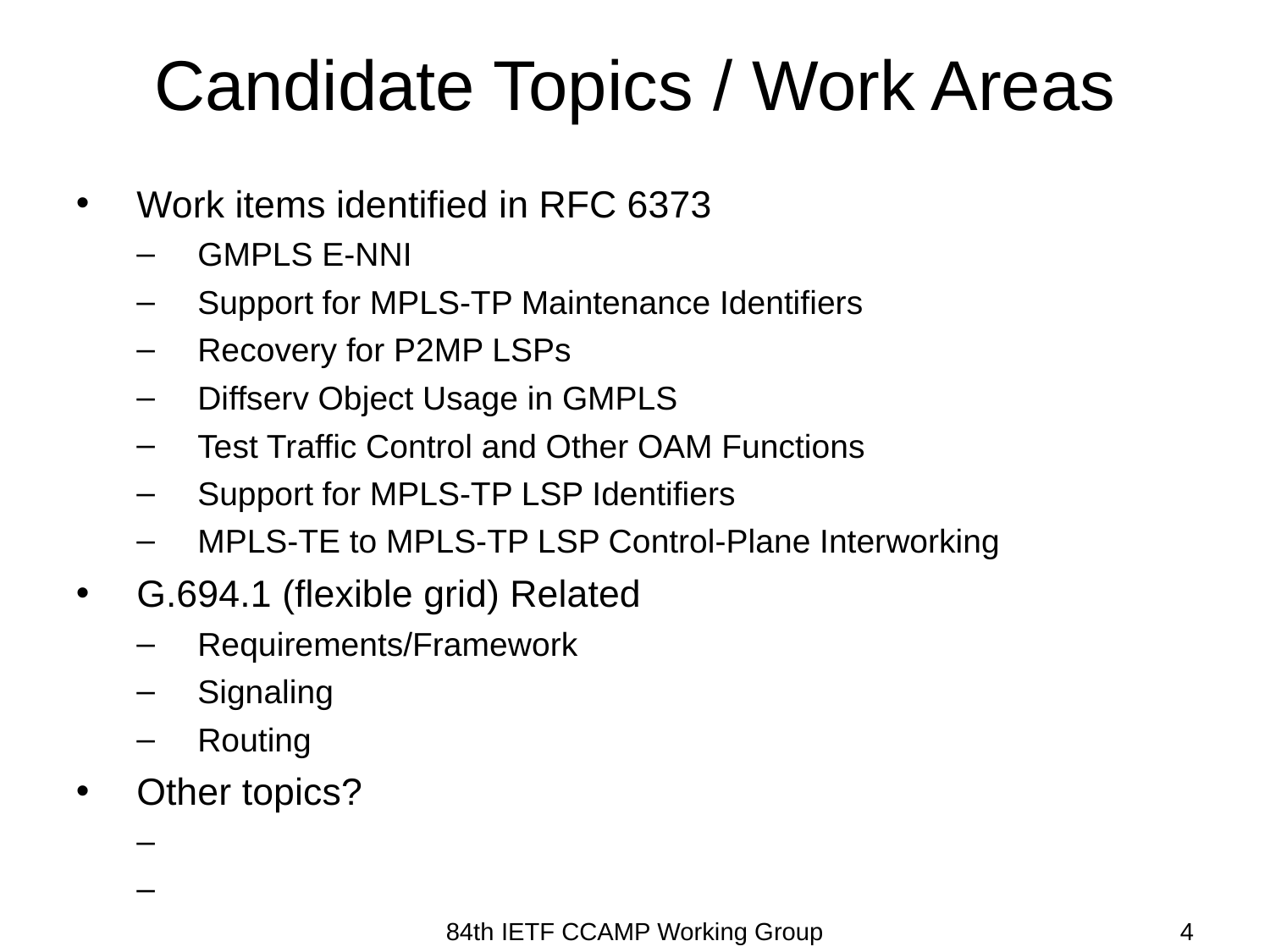

# Candidate Topics / Work Areas
Work items identified in RFC 6373
GMPLS E-NNI
Support for MPLS-TP Maintenance Identifiers
Recovery for P2MP LSPs
Diffserv Object Usage in GMPLS
Test Traffic Control and Other OAM Functions
Support for MPLS-TP LSP Identifiers
MPLS-TE to MPLS-TP LSP Control-Plane Interworking
G.694.1 (flexible grid) Related
Requirements/Framework
Signaling
Routing
Other topics?

84th IETF CCAMP Working Group
4